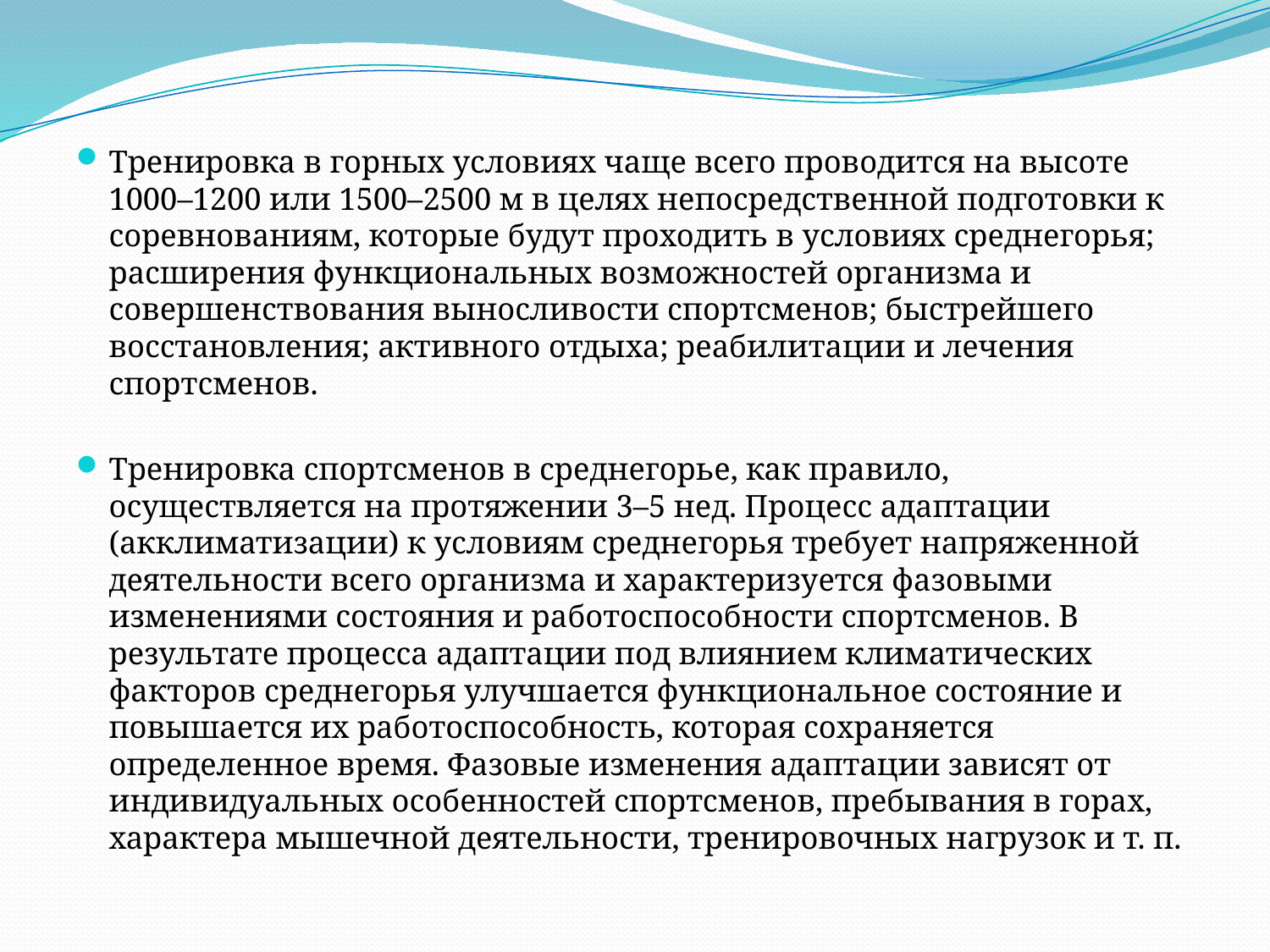

Тренировка в горных условиях чаще всего проводится на высоте 1000–1200 или 1500–2500 м в целях непосредственной подготовки к соревнованиям, которые будут проходить в условиях среднегорья; расширения функциональных возможностей организма и совершенствования выносливости спортсменов; быстрейшего восстановления; активного отдыха; реабилитации и лечения спортсменов.

Тренировка спортсменов в среднегорье, как правило, осуществляется на протяжении 3–5 нед. Процесс адаптации (акклиматизации) к условиям среднегорья требует напряженной деятельности всего организма и характеризуется фазовыми изменениями состояния и работоспособности спортсменов. В результате процесса адаптации под влиянием климатических факторов среднегорья улучшается функциональное состояние и повышается их работоспособность, которая сохраняется определенное время. Фазовые изменения адаптации зависят от индивидуальных особенностей спортсменов, пребывания в горах, характера мышечной деятельности, тренировочных нагрузок и т. п.